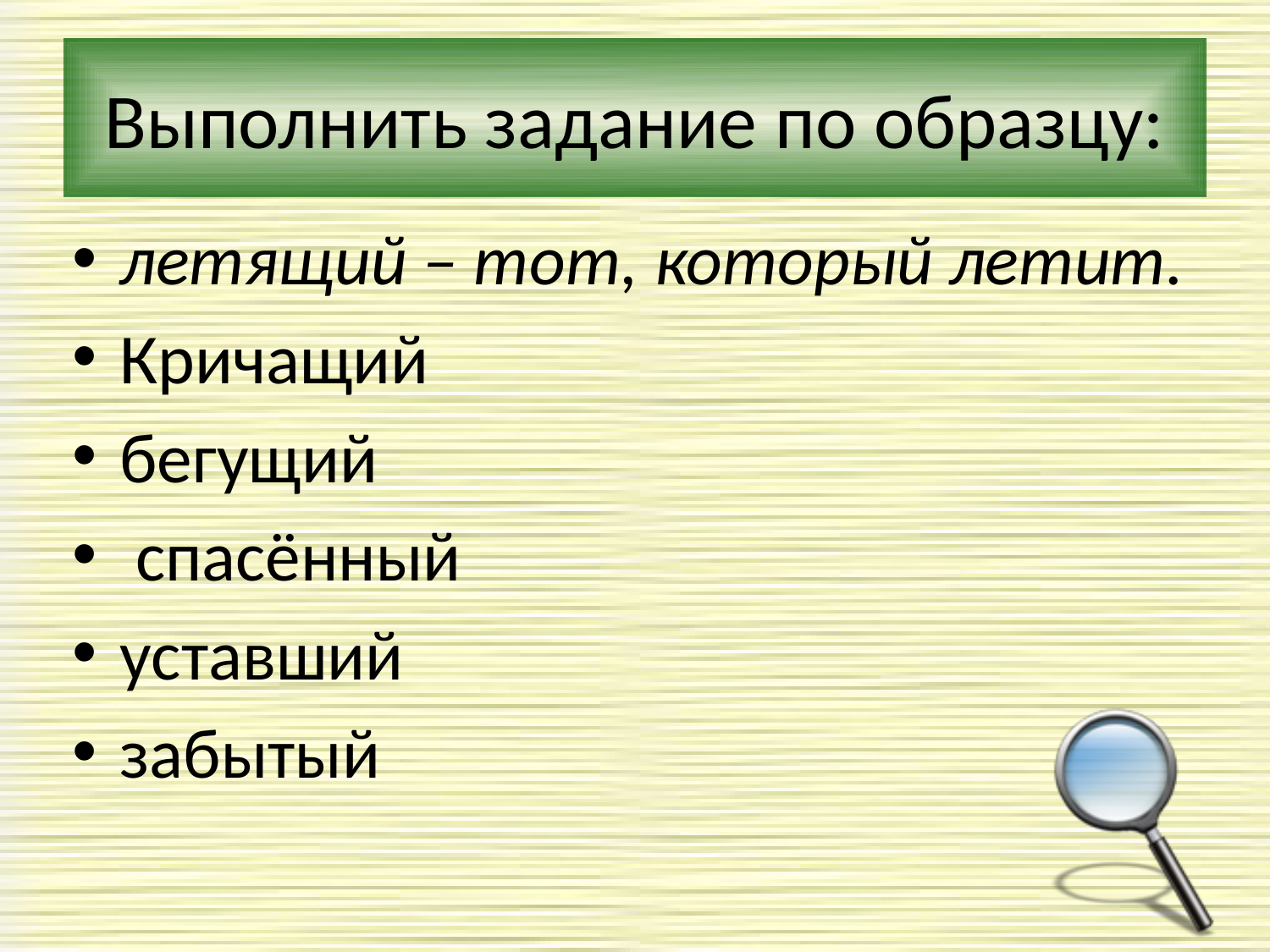

# Выполнить задание по образцу:
летящий – тот, который летит.
Кричащий
бегущий
 спасённый
уставший
забытый